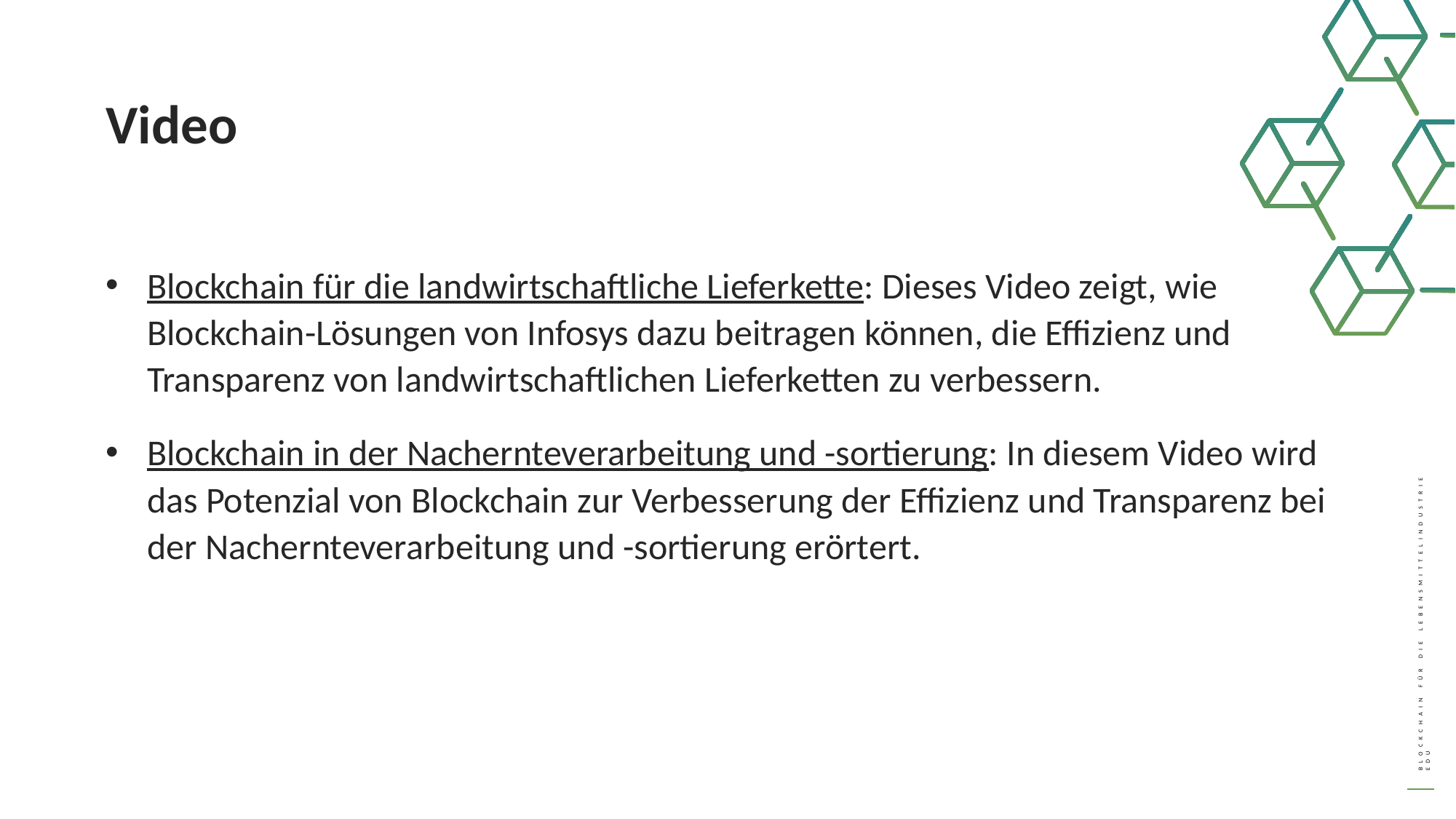

Video
Blockchain für die landwirtschaftliche Lieferkette: Dieses Video zeigt, wie Blockchain-Lösungen von Infosys dazu beitragen können, die Effizienz und Transparenz von landwirtschaftlichen Lieferketten zu verbessern.
Blockchain in der Nachernteverarbeitung und -sortierung: In diesem Video wird das Potenzial von Blockchain zur Verbesserung der Effizienz und Transparenz bei der Nachernteverarbeitung und -sortierung erörtert.